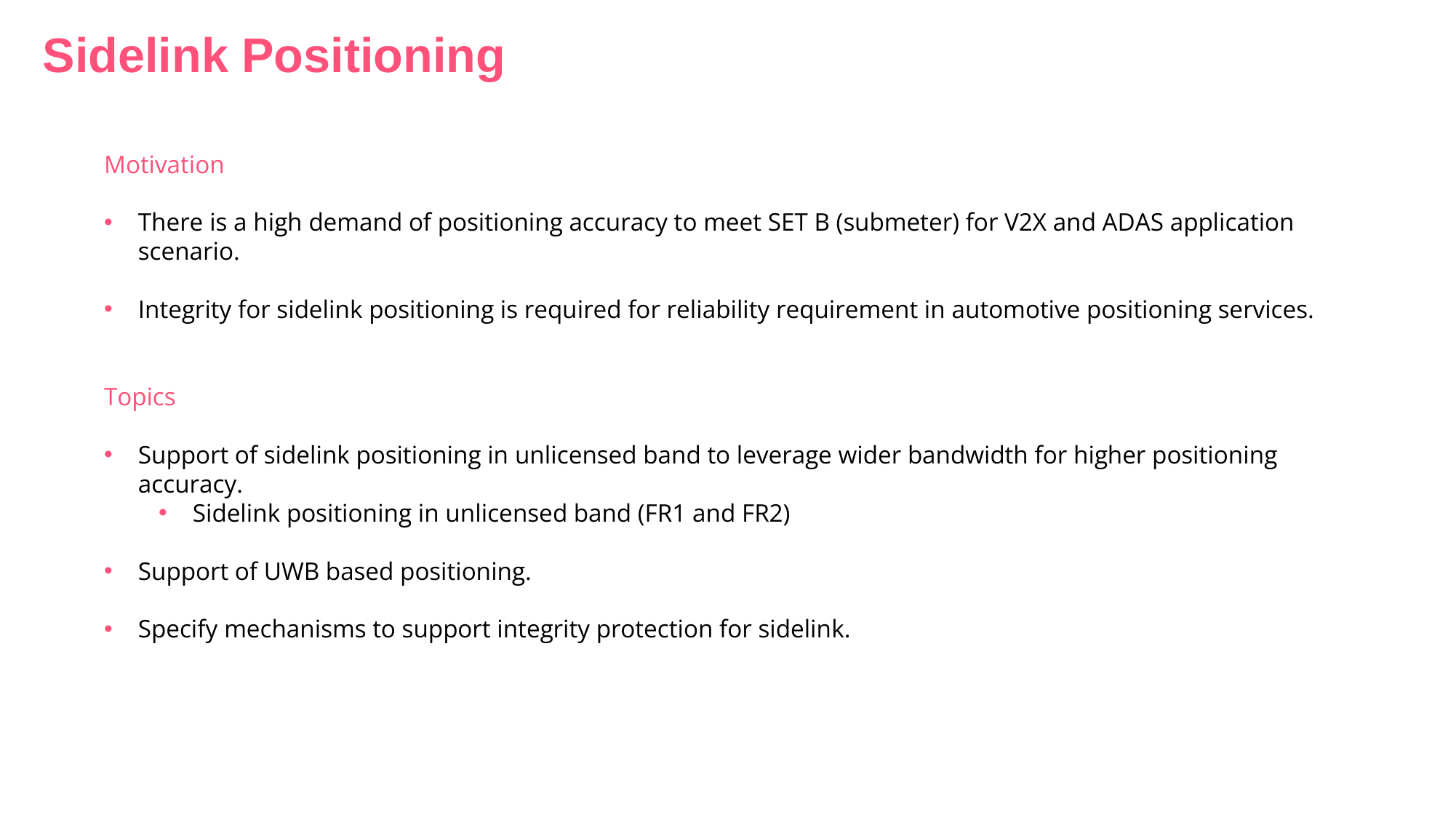

# Sidelink Positioning
Motivation

There is a high demand of positioning accuracy to meet SET B (submeter) for V2X and ADAS application scenario.

Integrity for sidelink positioning is required for reliability requirement in automotive positioning services.

Topics

Support of sidelink positioning in unlicensed band to leverage wider bandwidth for higher positioning accuracy.
Sidelink positioning in unlicensed band (FR1 and FR2)

Support of UWB based positioning.

Specify mechanisms to support integrity protection for sidelink.